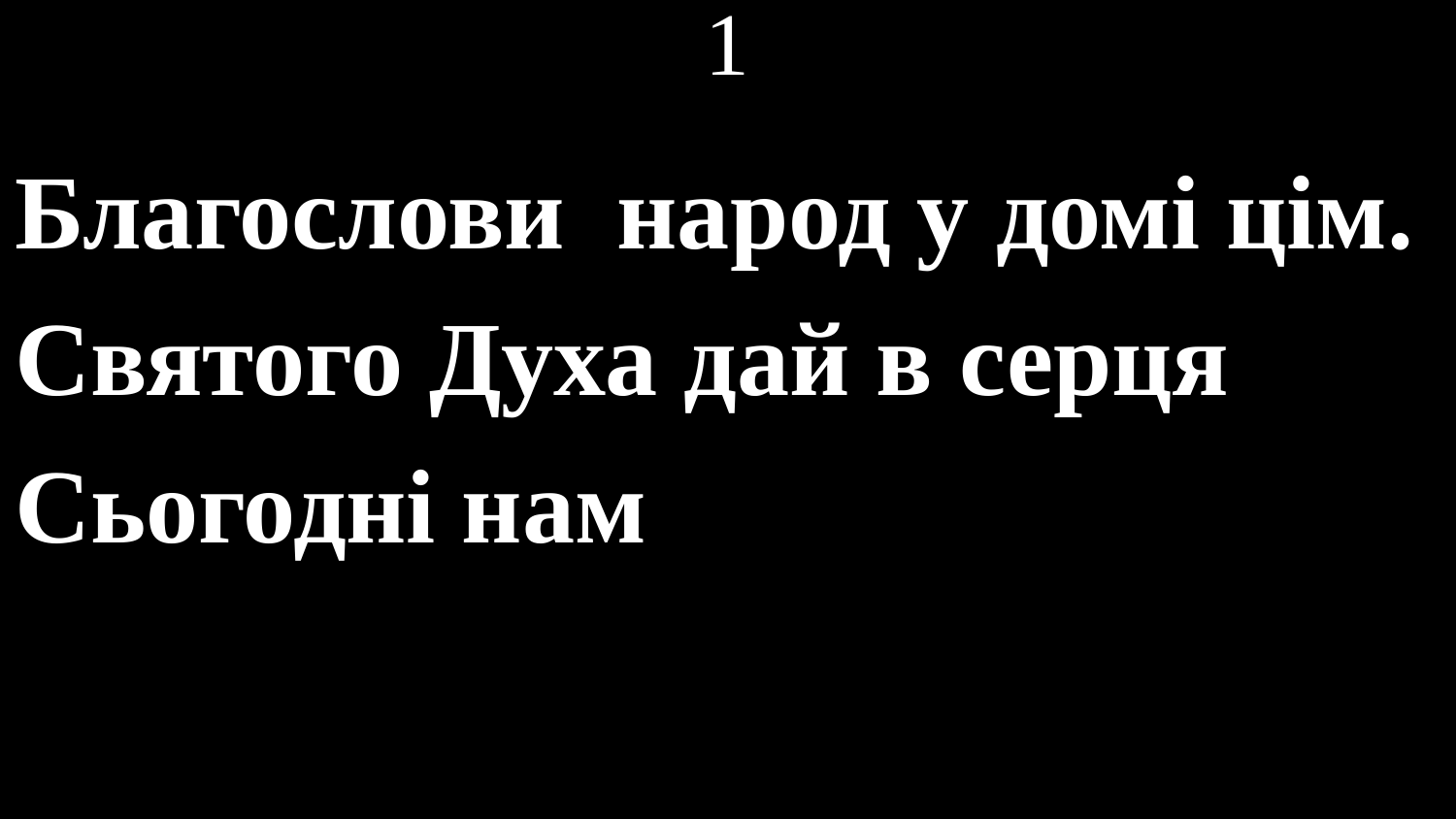

# 1
Благослови  народ у домі цім.
Святого Духа дай в серця
Сьогодні нам